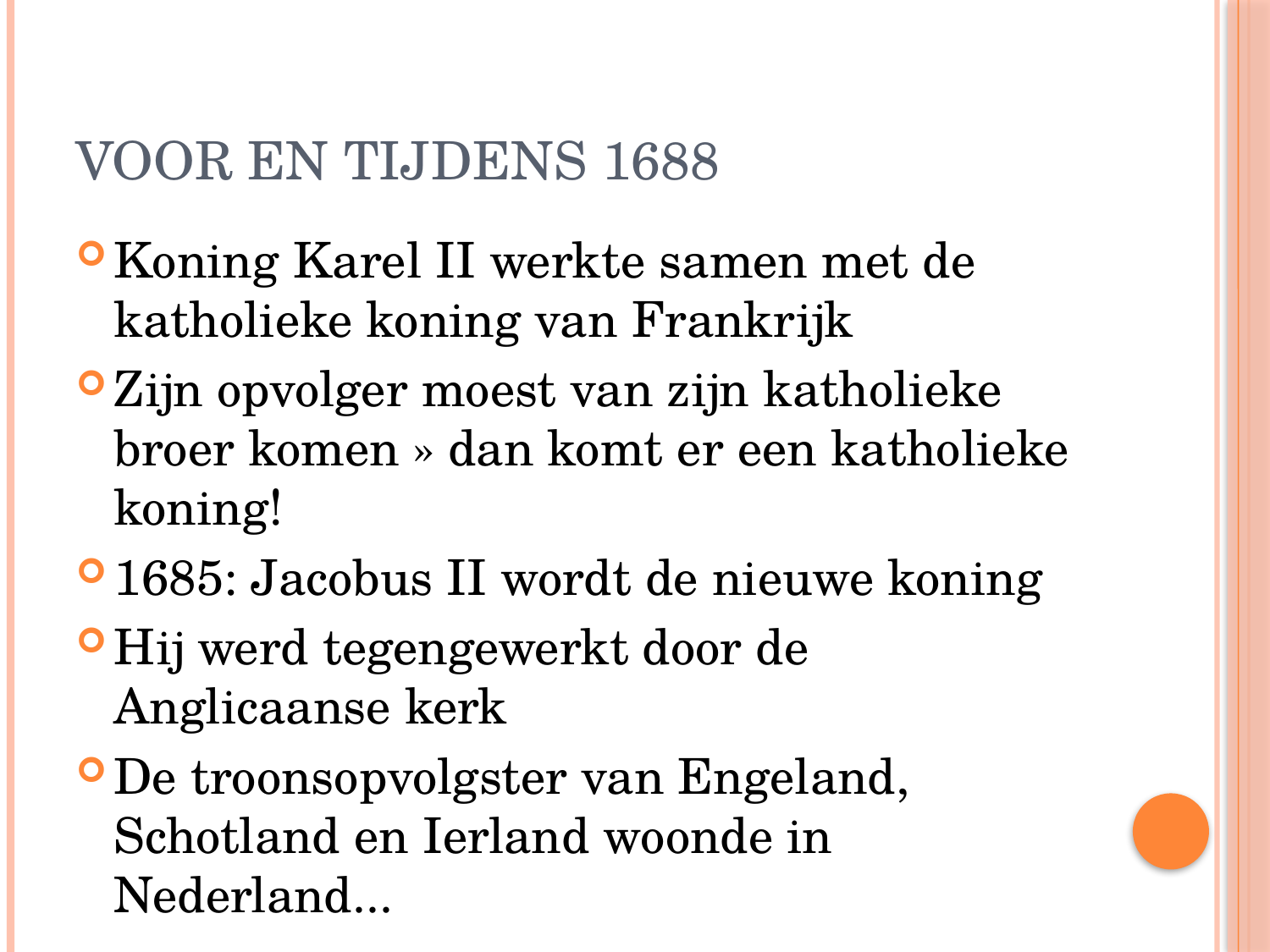

# Voor en tijdens 1688
Koning Karel II werkte samen met de katholieke koning van Frankrijk
Zijn opvolger moest van zijn katholieke broer komen » dan komt er een katholieke koning!
1685: Jacobus II wordt de nieuwe koning
Hij werd tegengewerkt door de Anglicaanse kerk
De troonsopvolgster van Engeland, Schotland en Ierland woonde in Nederland...